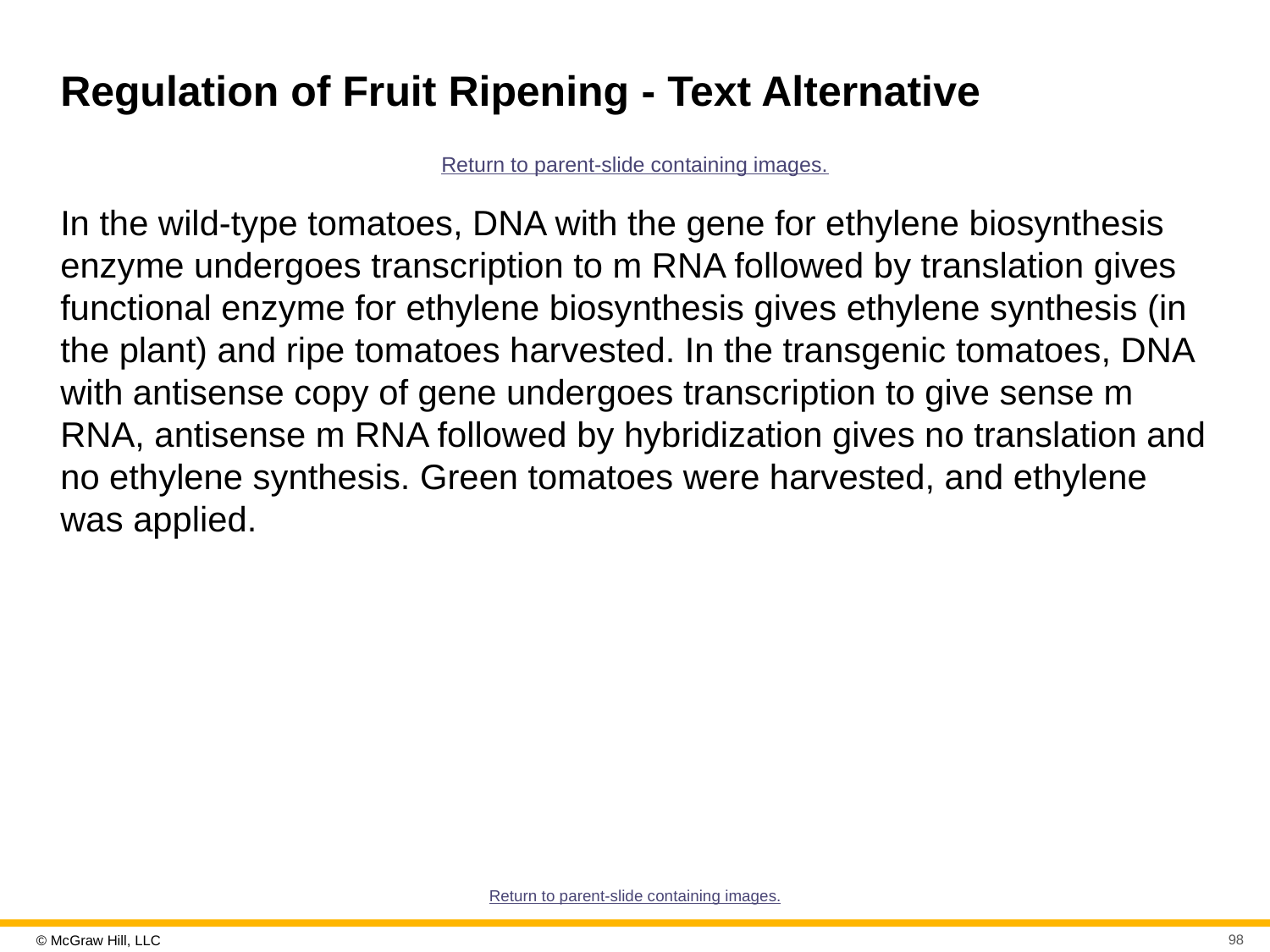

# Regulation of Fruit Ripening - Text Alternative
Return to parent-slide containing images.
In the wild-type tomatoes, DNA with the gene for ethylene biosynthesis enzyme undergoes transcription to m RNA followed by translation gives functional enzyme for ethylene biosynthesis gives ethylene synthesis (in the plant) and ripe tomatoes harvested. In the transgenic tomatoes, DNA with antisense copy of gene undergoes transcription to give sense m RNA, antisense m RNA followed by hybridization gives no translation and no ethylene synthesis. Green tomatoes were harvested, and ethylene was applied.
Return to parent-slide containing images.
98